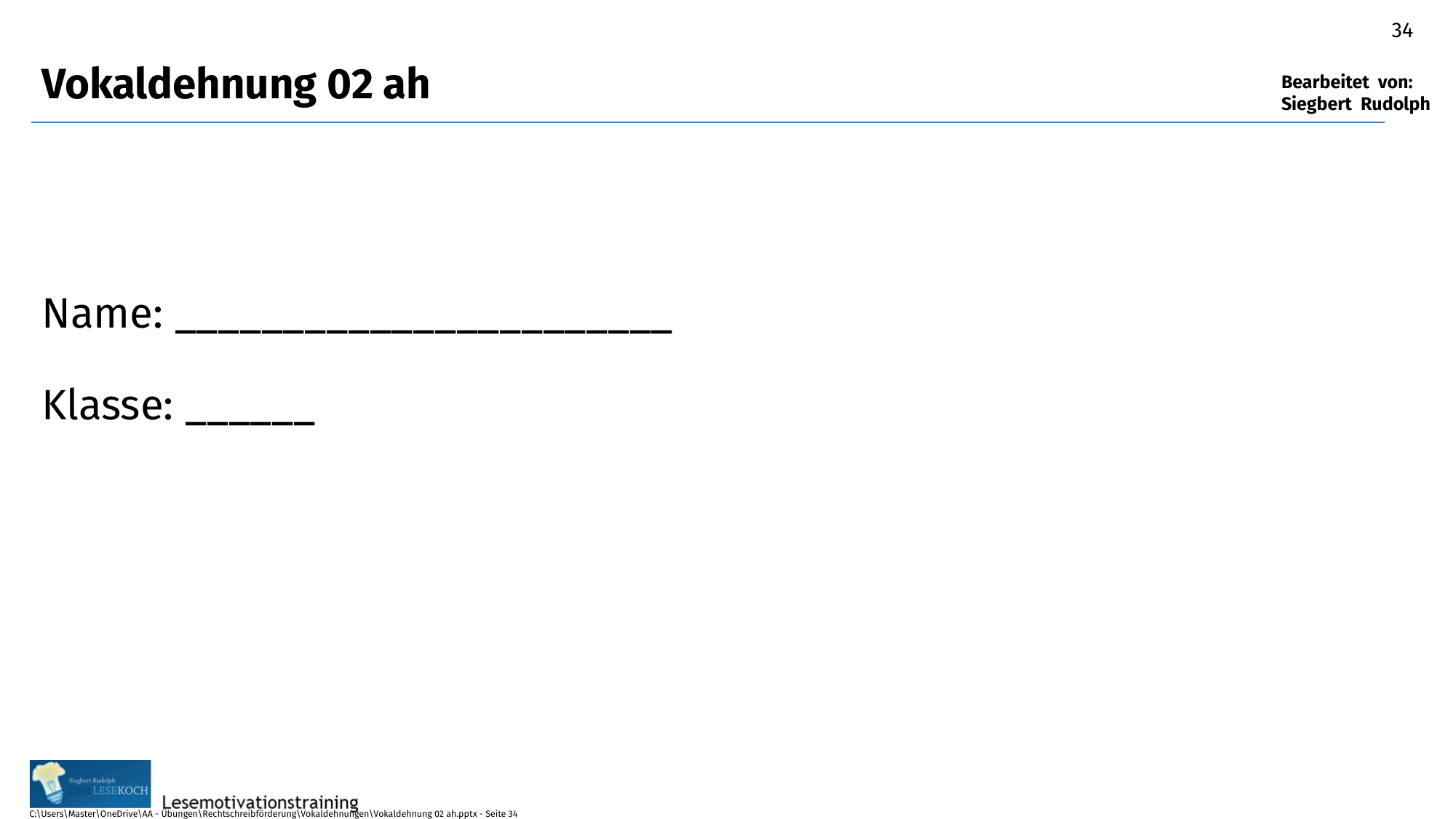

# Vokaldehnung 02 ah Name: _______________________ Klasse: ______
34

C:\Users\Master\OneDrive\AA - Übungen\Rechtschreibförderung\Vokaldehnungen\Vokaldehnung 02 ah.pptx - Seite 34